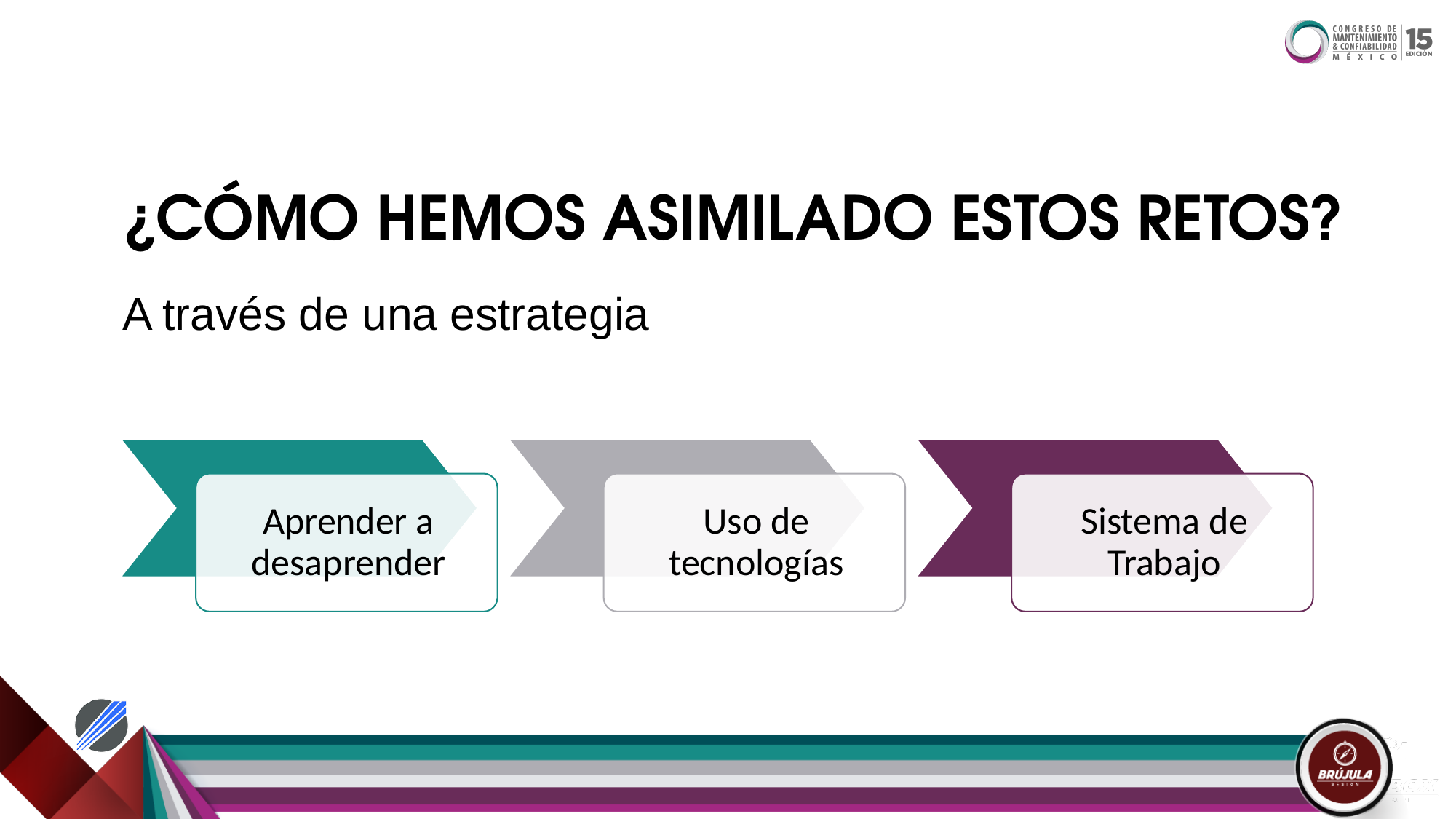

¿CÓMO HEMOS ASIMILADO ESTOS RETOS?

A través de una estrategia
Aprender a desaprender
Uso de tecnologías
Sistema de Trabajo